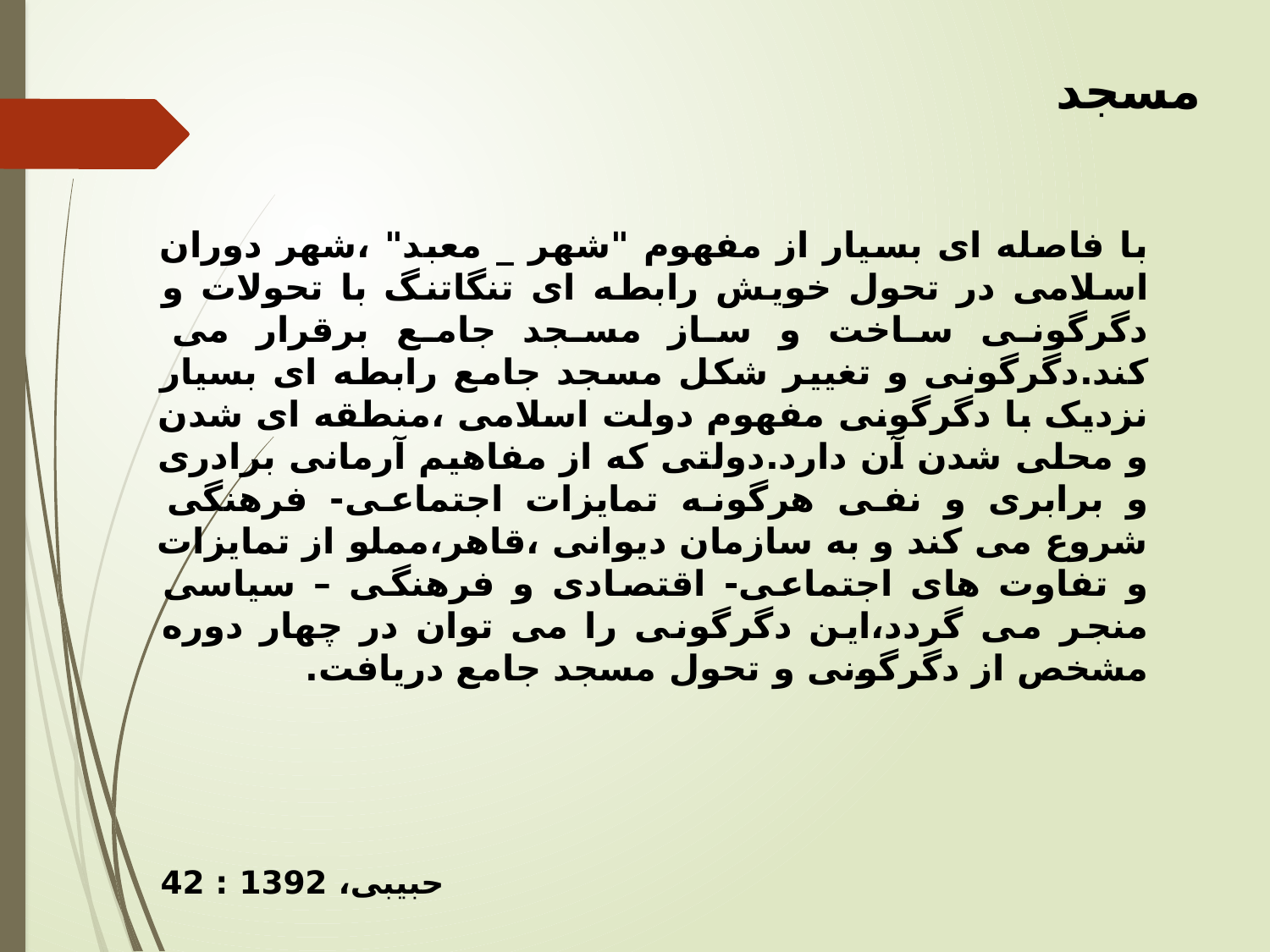

مسجد
با فاصله ای بسیار از مفهوم "شهر _ معبد" ،شهر دوران اسلامی در تحول خویش رابطه ای تنگاتنگ با تحولات و دگرگونی ساخت و ساز مسجد جامع برقرار می کند.دگرگونی و تغییر شکل مسجد جامع رابطه ای بسیار نزدیک با دگرگونی مفهوم دولت اسلامی ،منطقه ای شدن و محلی شدن آن دارد.دولتی که از مفاهیم آرمانی برادری و برابری و نفی هرگونه تمایزات اجتماعی- فرهنگی شروع می کند و به سازمان دیوانی ،قاهر،مملو از تمایزات و تفاوت های اجتماعی- اقتصادی و فرهنگی – سیاسی منجر می گردد،این دگرگونی را می توان در چهار دوره مشخص از دگرگونی و تحول مسجد جامع دریافت.
حبیبی، 1392 : 42